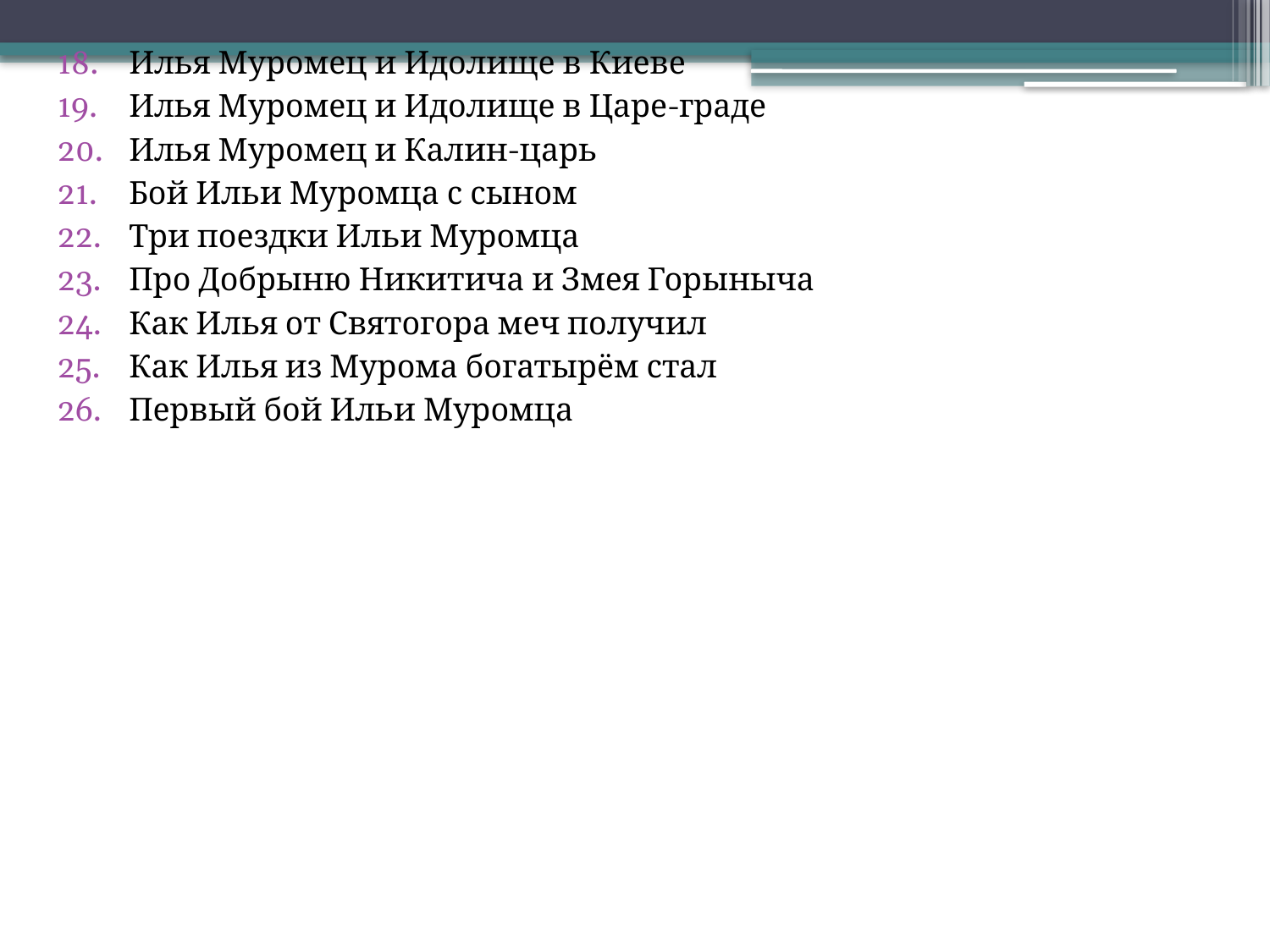

Илья Муромец и Идолище в Киеве
Илья Муромец и Идолище в Царе-граде
Илья Муромец и Калин-царь
Бой Ильи Муромца с сыном
Три поездки Ильи Муромца
Про Добрыню Никитича и Змея Горыныча
Как Илья от Святогора меч получил
Как Илья из Мурома богатырём стал
Первый бой Ильи Муромца

#